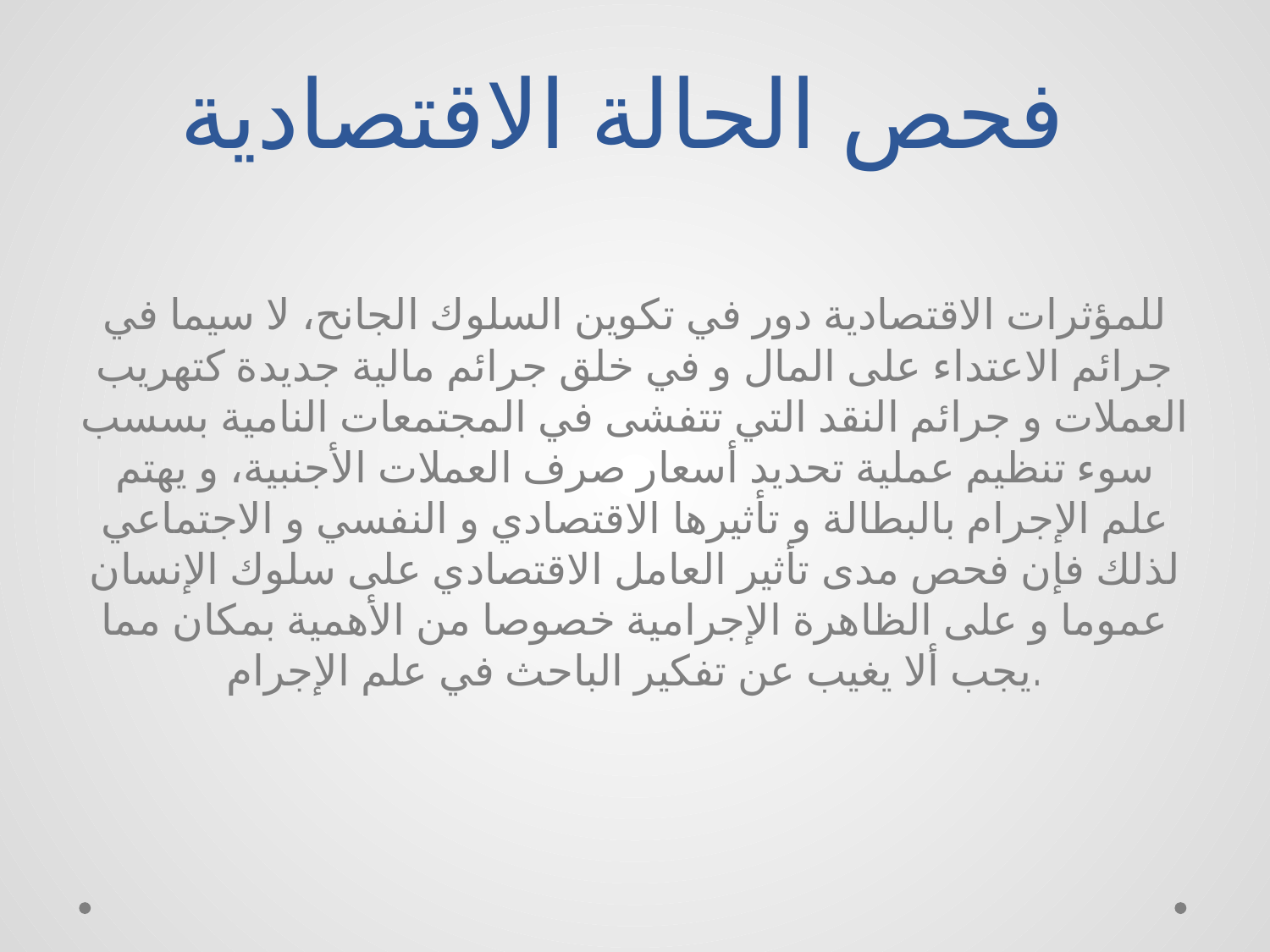

# فحص الحالة الاقتصادية

للمؤثرات الاقتصادية دور في تكوين السلوك الجانح، لا سيما في جرائم الاعتداء على المال و في خلق جرائم مالية جديدة كتهريب العملات و جرائم النقد التي تتفشى في المجتمعات النامية بسسب سوء تنظيم عملية تحديد أسعار صرف العملات الأجنبية، و يهتم علم الإجرام بالبطالة و تأثيرها الاقتصادي و النفسي و الاجتماعي لذلك فإن فحص مدى تأثير العامل الاقتصادي على سلوك الإنسان عموما و على الظاهرة الإجرامية خصوصا من الأهمية بمكان مما يجب ألا يغيب عن تفكير الباحث في علم الإجرام.